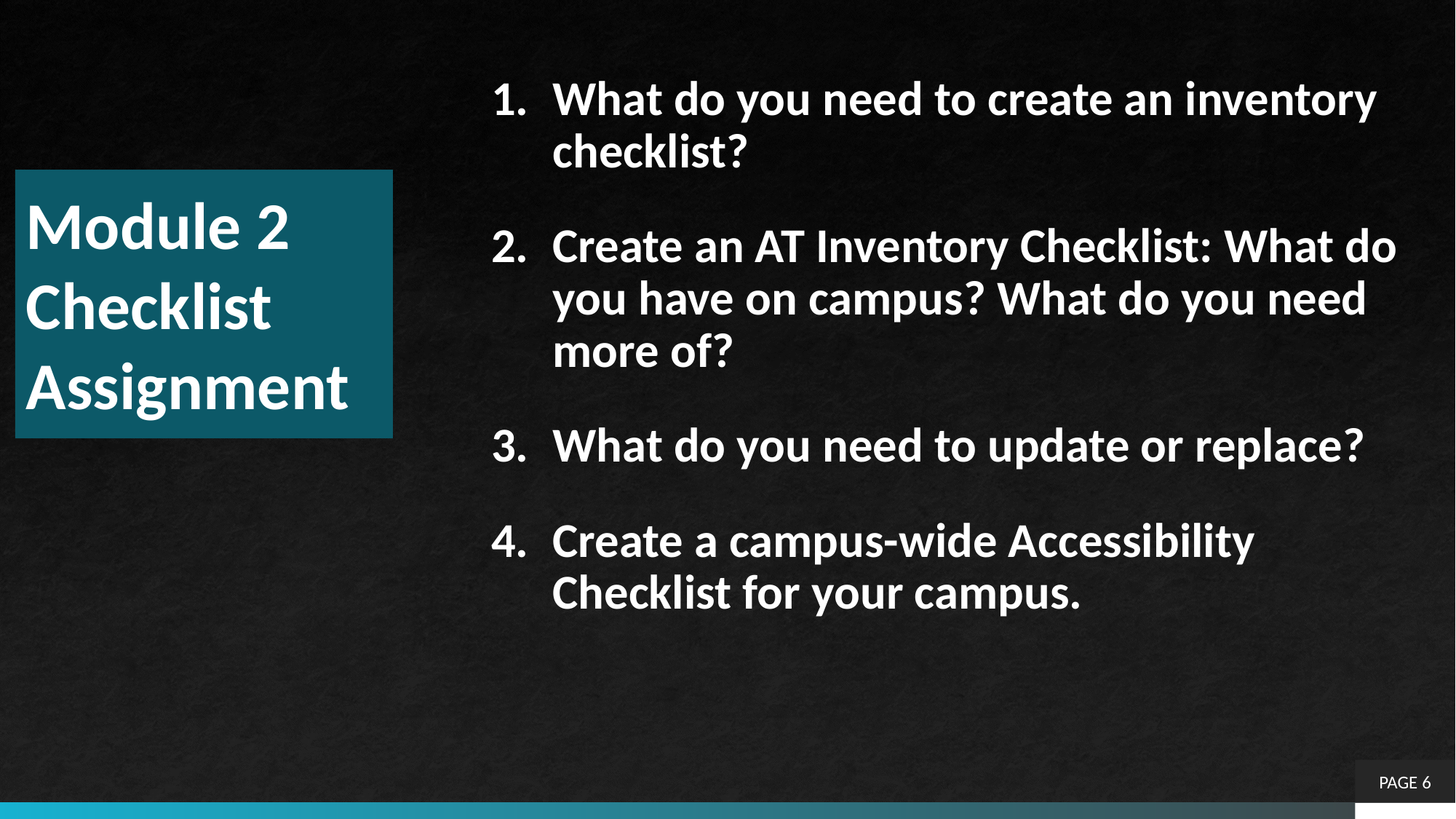

What do you need to create an inventory checklist?
Create an AT Inventory Checklist: What do you have on campus? What do you need more of?
What do you need to update or replace?
Create a campus-wide Accessibility Checklist for your campus.
# Module 2 Checklist Assignment
PAGE 6